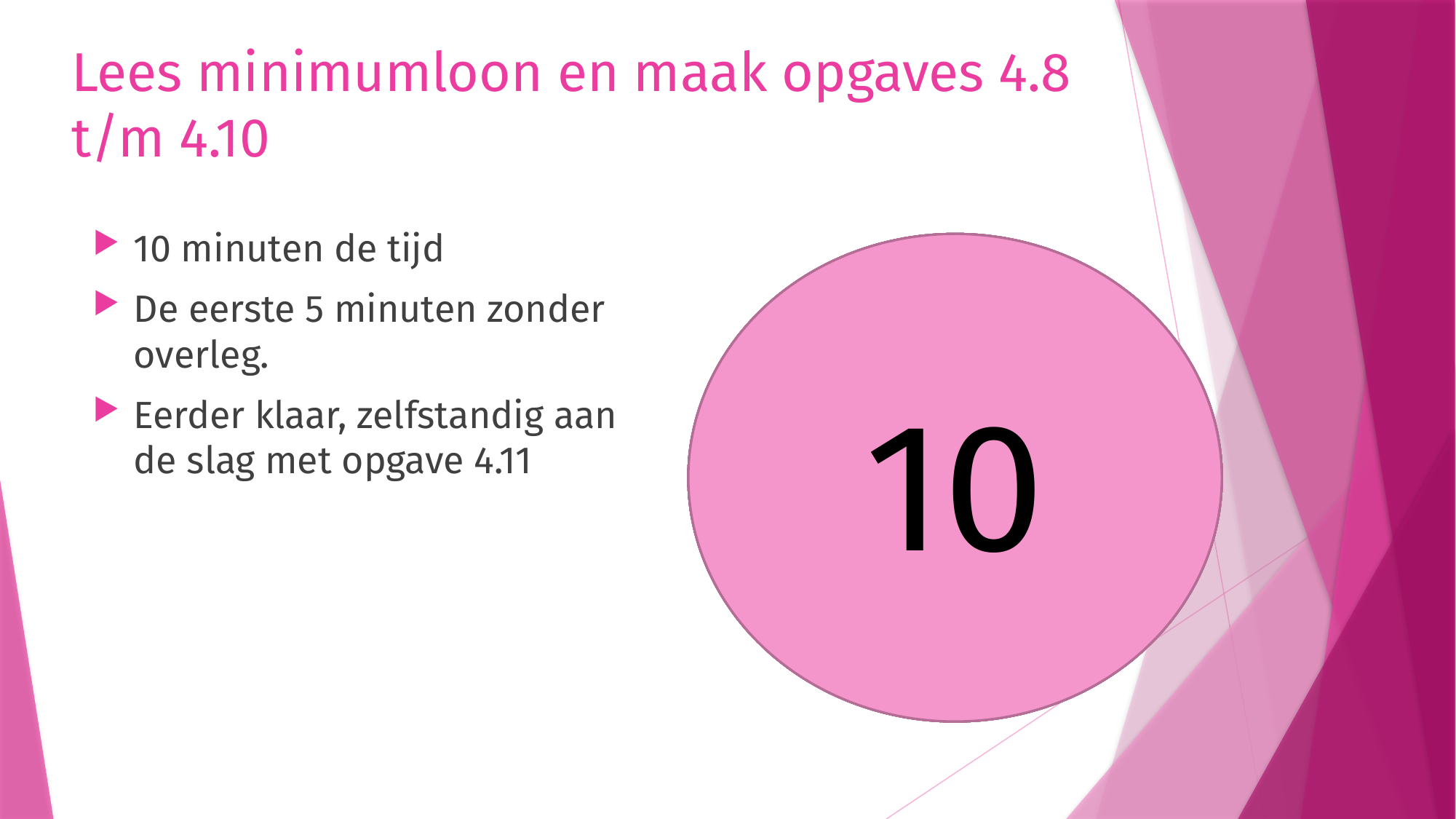

# Lees minimumloon en maak opgaves 4.8 t/m 4.10
10 minuten de tijd
De eerste 5 minuten zonder overleg.
Eerder klaar, zelfstandig aan de slag met opgave 4.11
10
8
9
5
6
7
4
3
1
2